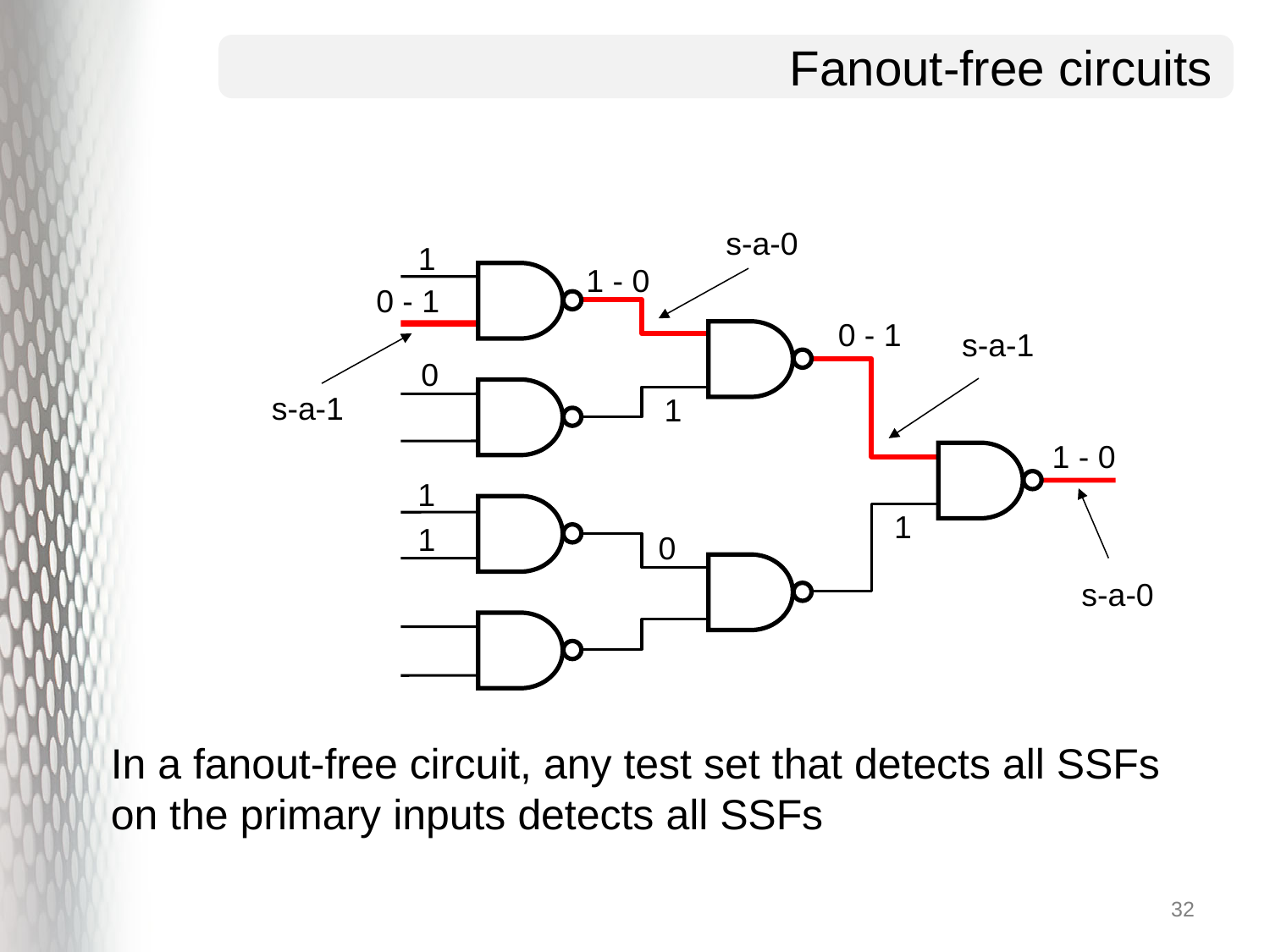

# Fanout-free circuits
s-a-0
1
1 - 0

0 - 1

0 - 1
s-a-1

0

s-a-1
1

1 - 0

1

1

1
0

s-a-0

In a fanout-free circuit, any test set that detects all SSFs on the primary inputs detects all SSFs